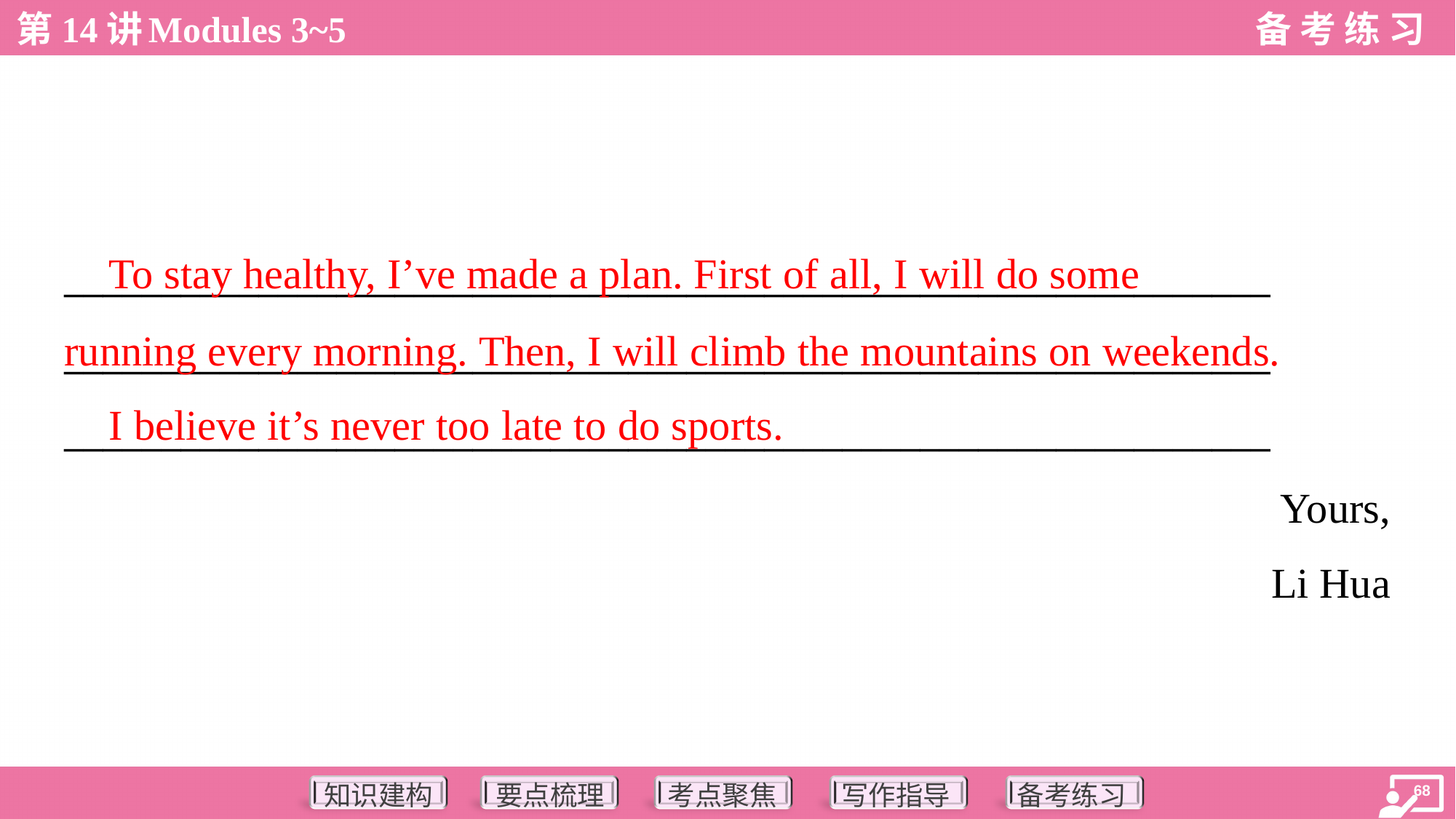

To stay healthy, I’ve made a plan. First of all, I will do some
running every morning. Then, I will climb the mountains on weekends.
    I believe it’s never too late to do sports.
______________________________________________________________
______________________________________________________________
______________________________________________________________
Yours,
Li Hua